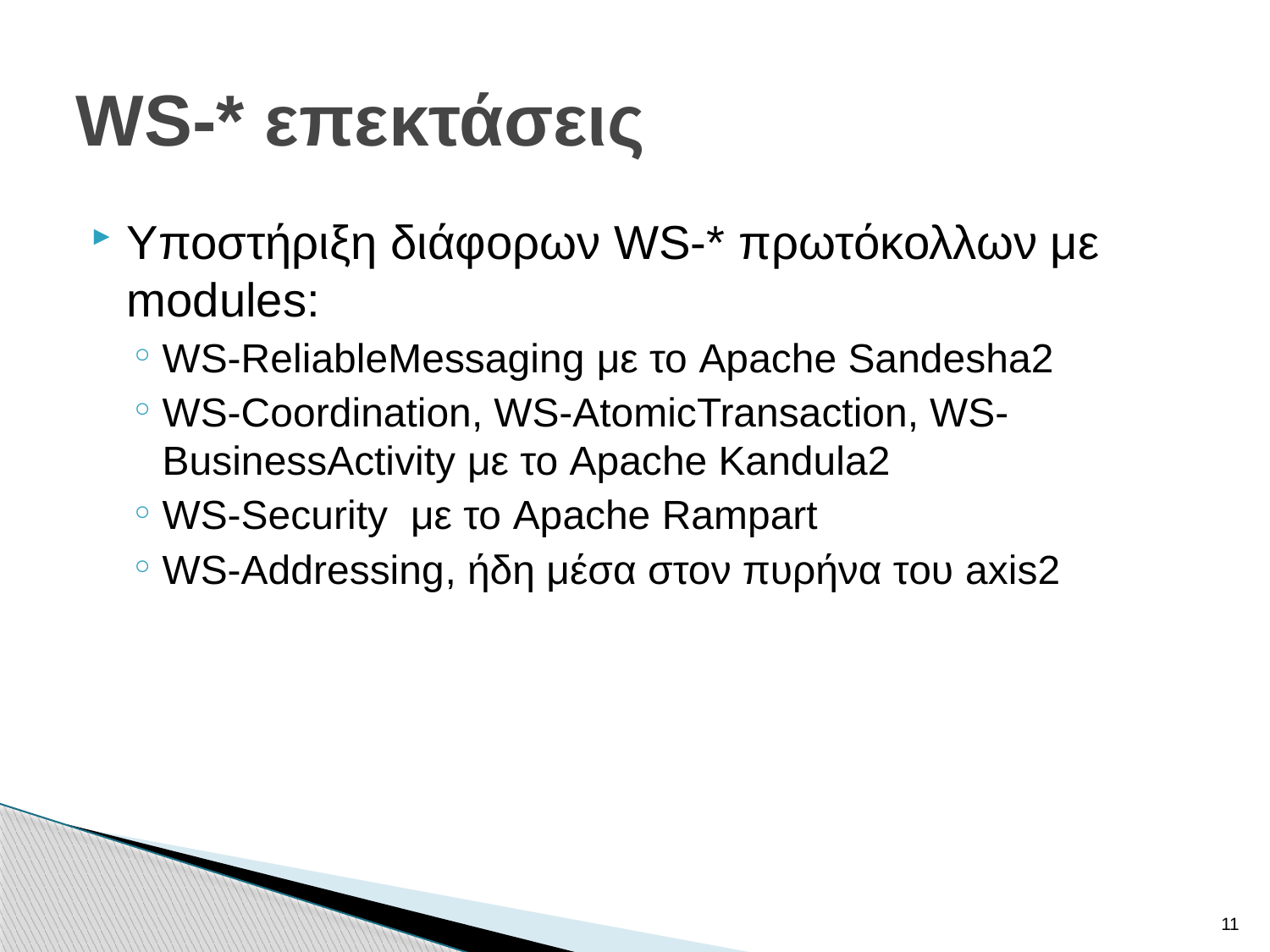

# WS-* επεκτάσεις
Υποστήριξη διάφορων WS-* πρωτόκολλων με modules:
WS-ReliableMessaging με το Apache Sandesha2
WS-Coordination, WS-AtomicTransaction, WS-BusinessActivity με το Apache Kandula2
WS-Security  με το Apache Rampart
WS-Addressing, ήδη μέσα στον πυρήνα του axis2
11